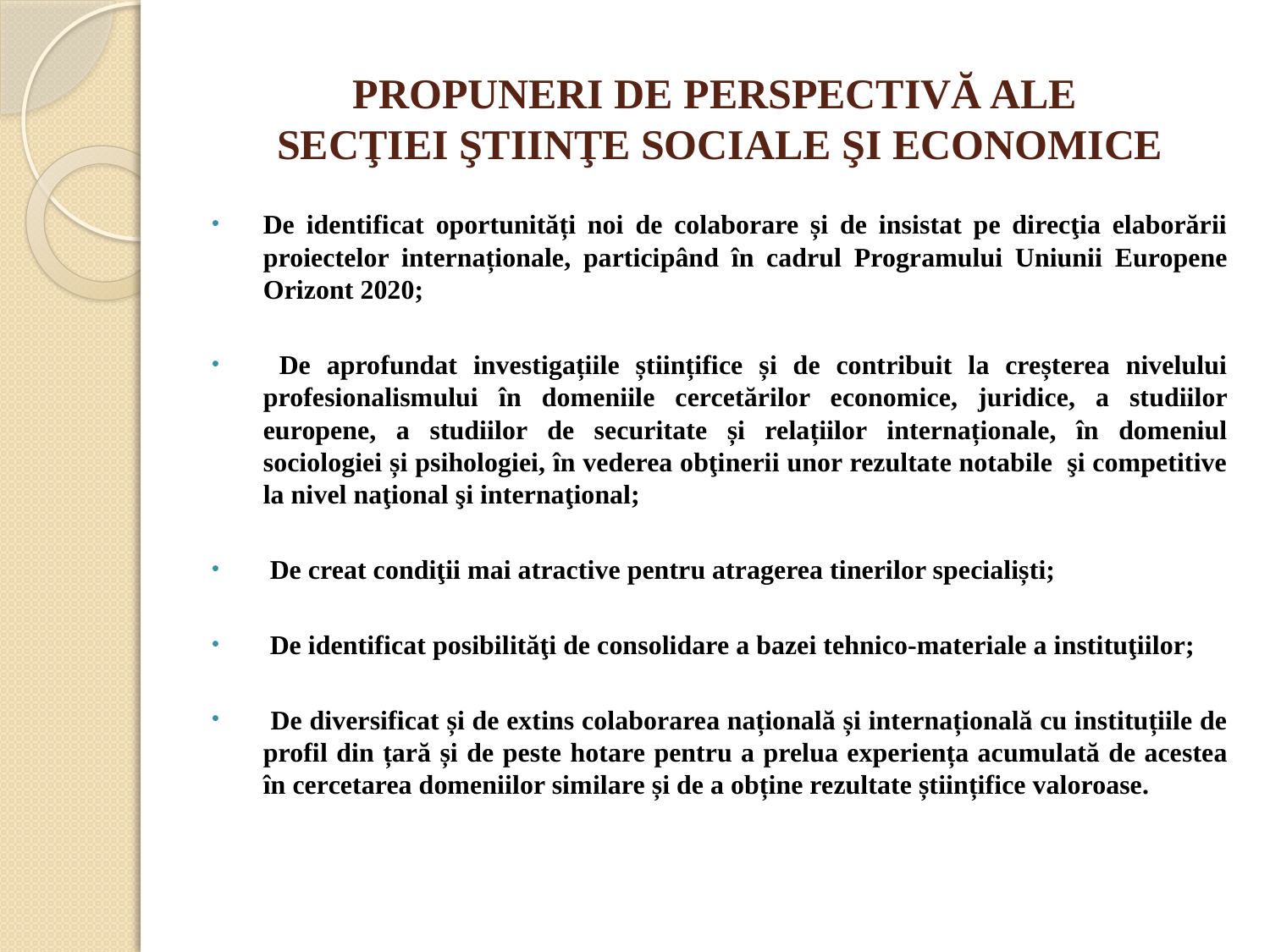

# PROPUNERI DE PERSPECTIVĂ ALE SECŢIEI ŞTIINŢE SOCIALE ŞI ECONOMICE
De identificat oportunități noi de colaborare și de insistat pe direcţia elaborării proiectelor internaționale, participând în cadrul Programului Uniunii Europene Orizont 2020;

 De aprofundat investigațiile științifice și de contribuit la creșterea nivelului profesionalismului în domeniile cercetărilor economice, juridice, a studiilor europene, a studiilor de securitate și relațiilor internaționale, în domeniul sociologiei și psihologiei, în vederea obţinerii unor rezultate notabile  şi competitive la nivel naţional şi internaţional;

 De creat condiţii mai atractive pentru atragerea tinerilor specialiști;

 De identificat posibilităţi de consolidare a bazei tehnico-materiale a instituţiilor;

 De diversificat și de extins colaborarea națională și internațională cu instituțiile de profil din țară și de peste hotare pentru a prelua experiența acumulată de acestea în cercetarea domeniilor similare și de a obține rezultate științifice valoroase.